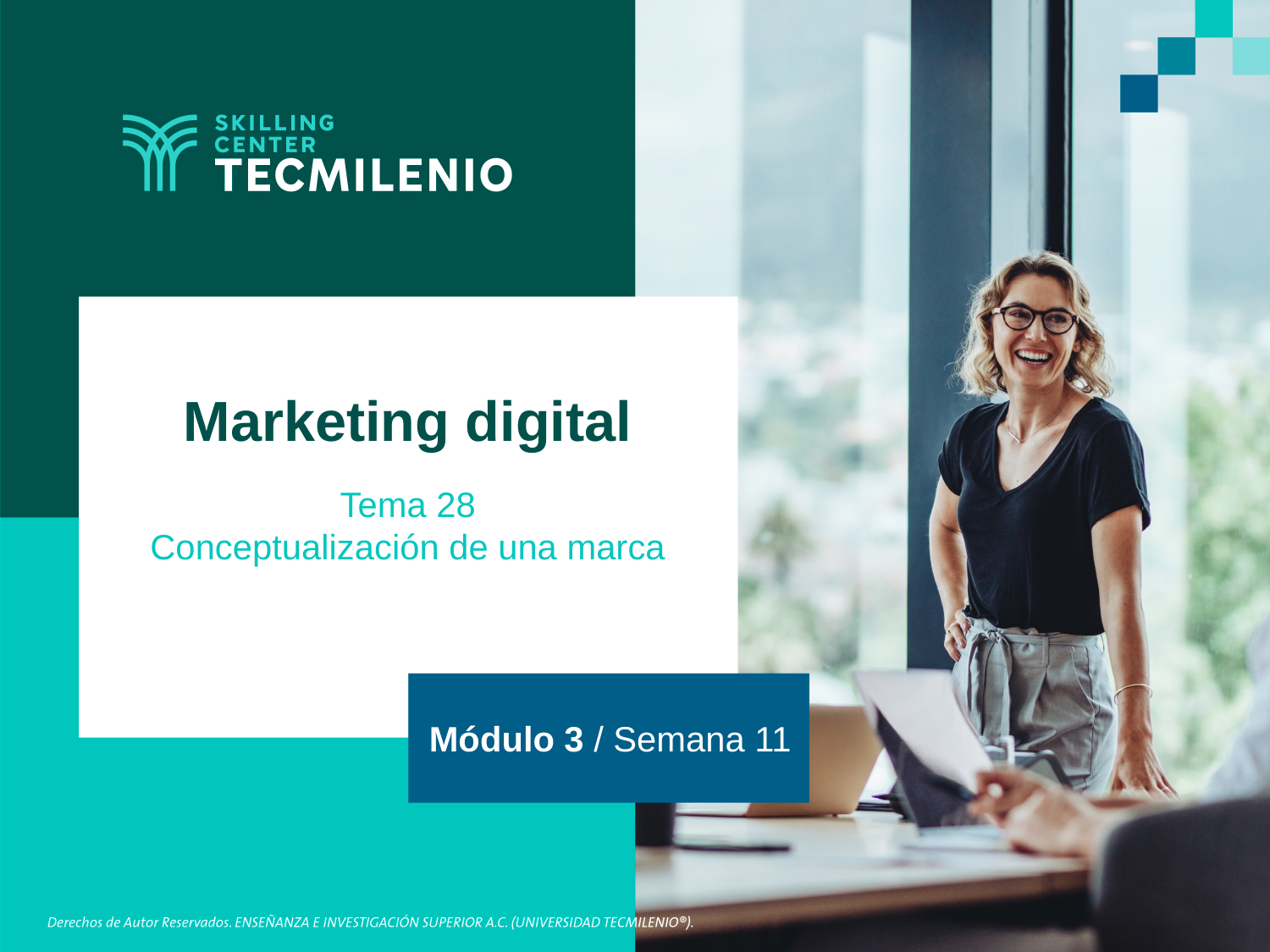

Marketing digital
Tema 28
Conceptualización de una marca
Módulo 3 / Semana 11